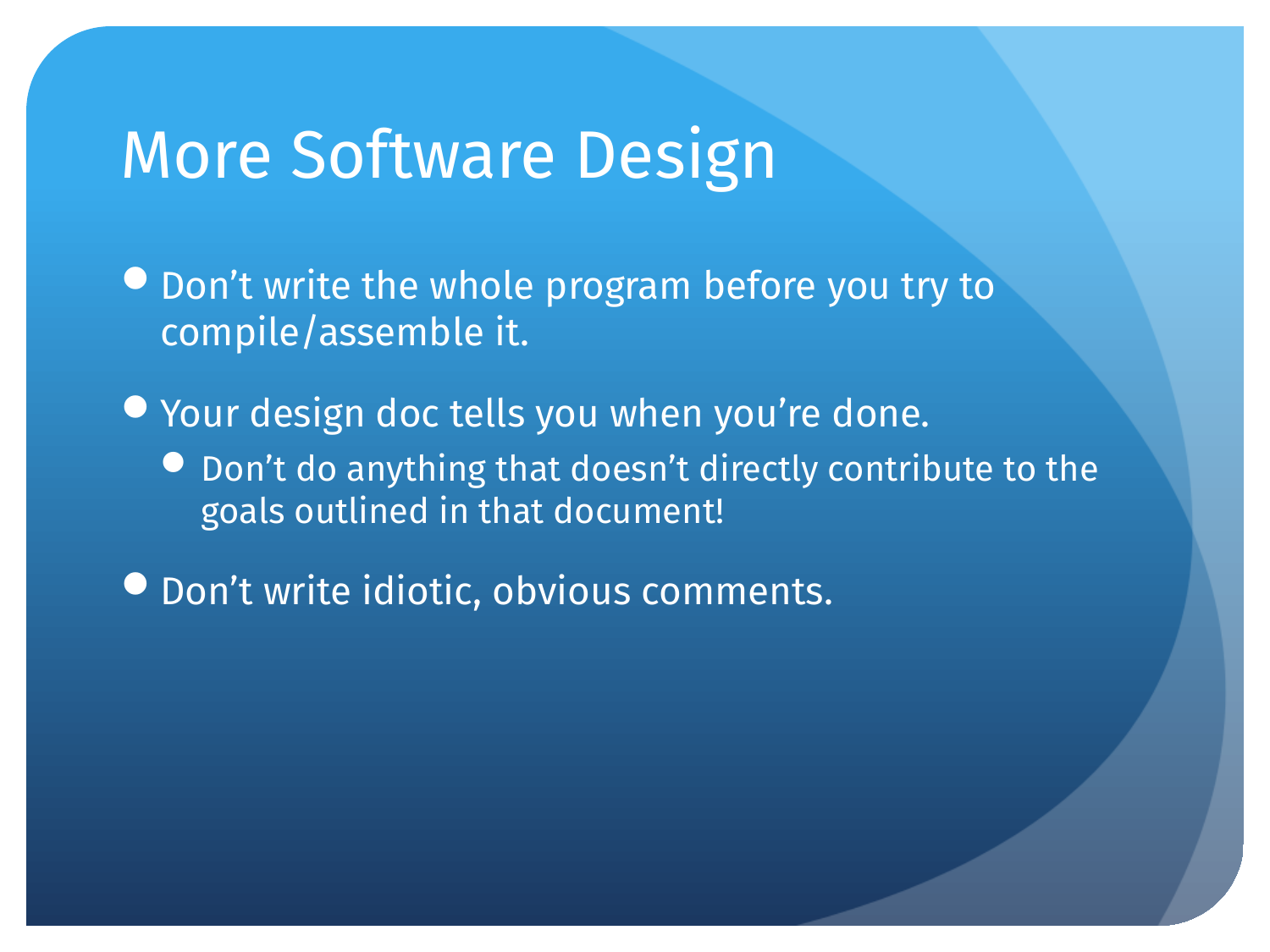

# More Software Design
Don’t write the whole program before you try to compile/assemble it.
Your design doc tells you when you’re done.
Don’t do anything that doesn’t directly contribute to the goals outlined in that document!
Don’t write idiotic, obvious comments.